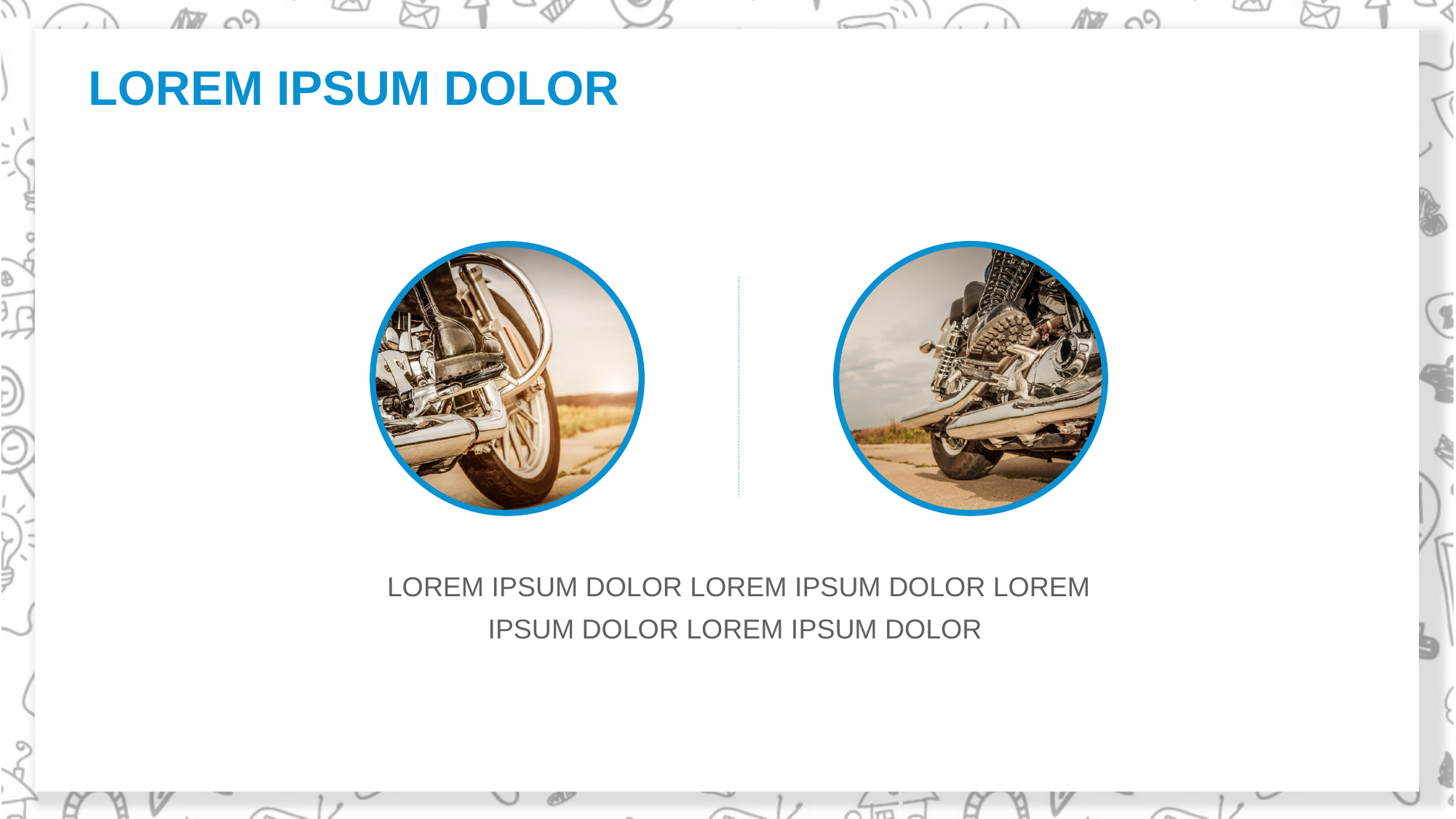

LOREM IPSUM DOLOR

LOREM IPSUM DOLOR LOREM IPSUM DOLOR LOREM IPSUM DOLOR LOREM IPSUM DOLOR